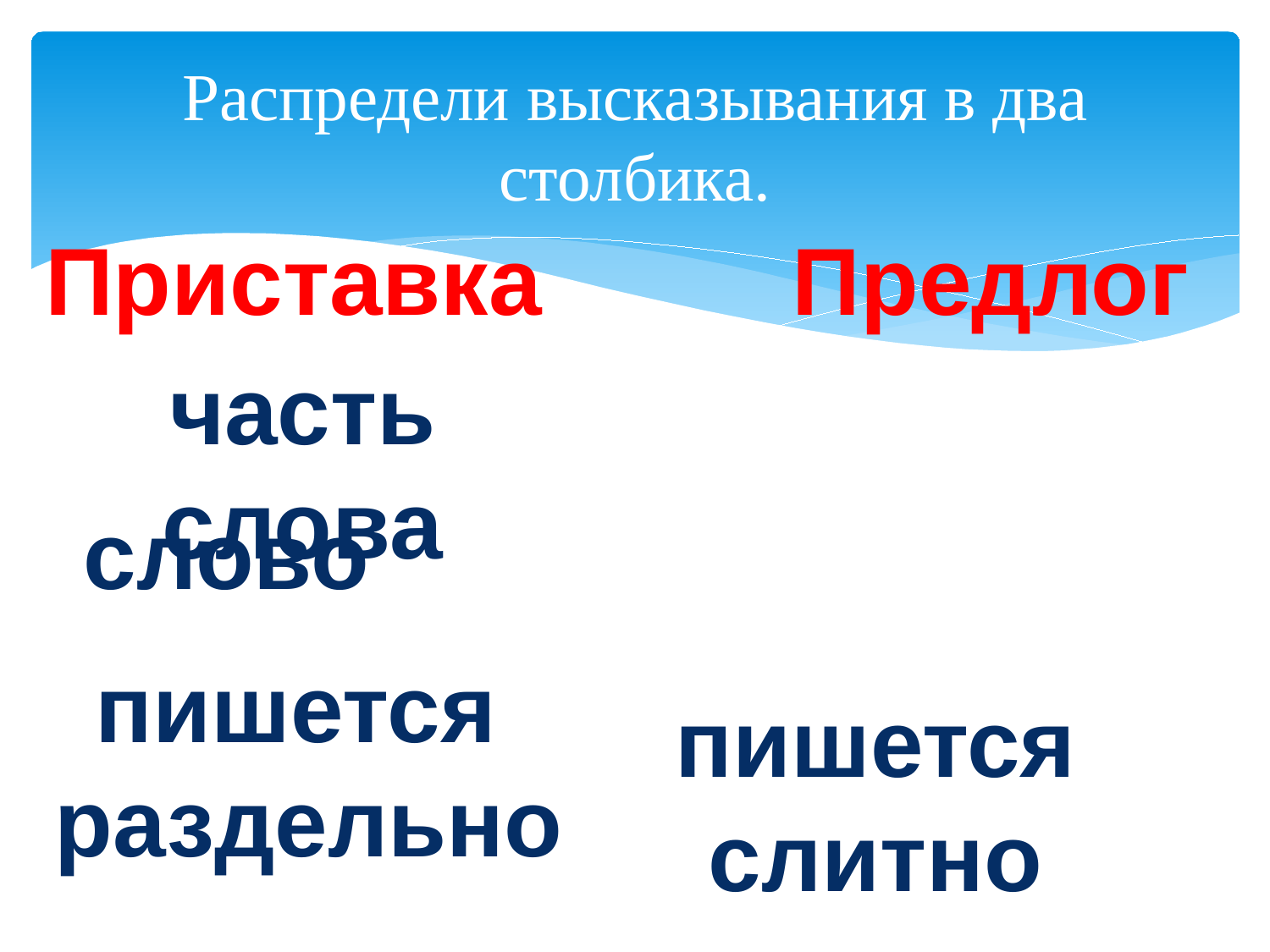

# Распредели высказывания в два столбика.
Приставка
Предлог
часть слова
слово
пишется
раздельно
пишется
слитно